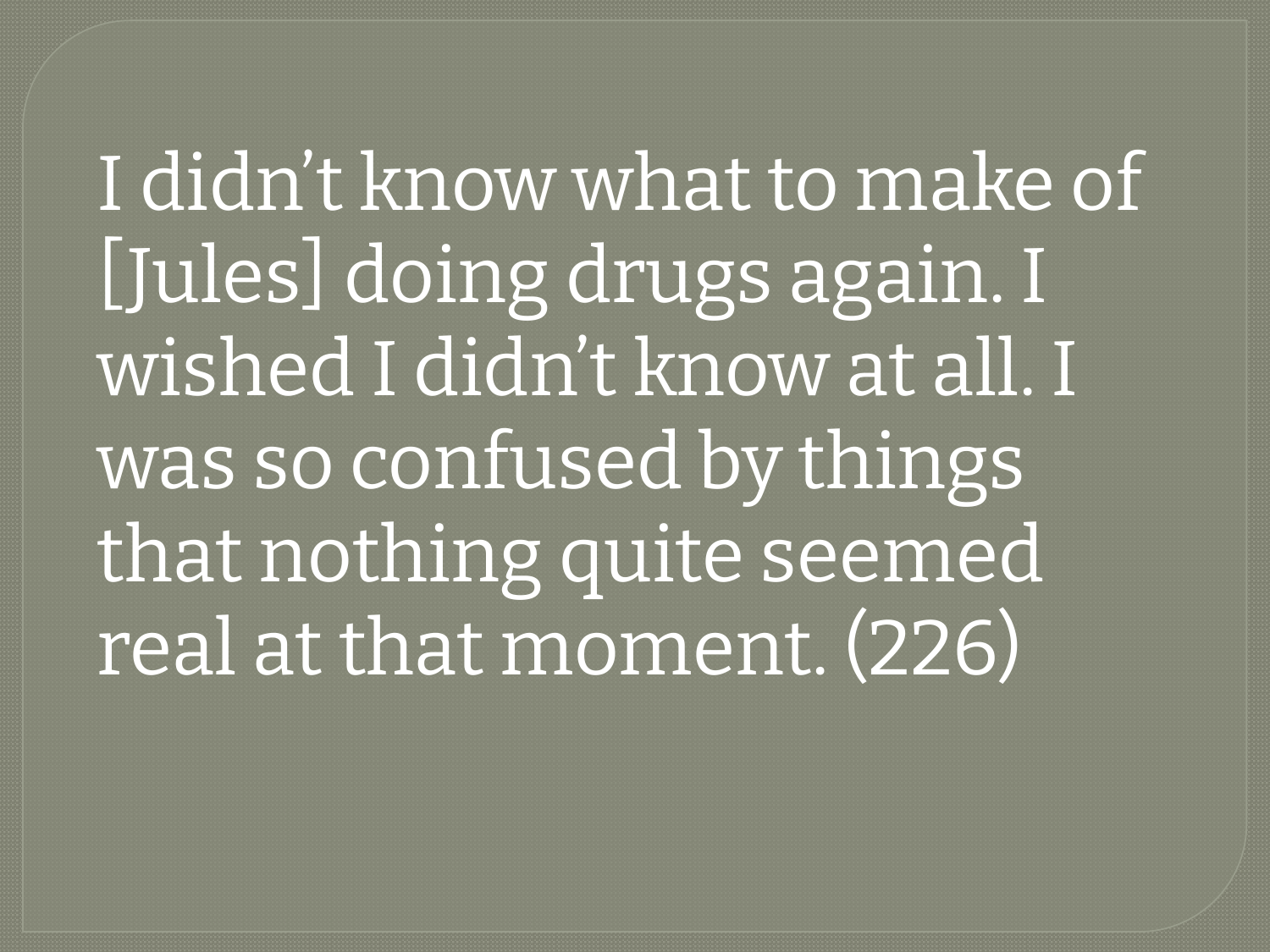

I didn’t know what to make of [Jules] doing drugs again. I wished I didn’t know at all. I was so confused by things that nothing quite seemed real at that moment. (226)